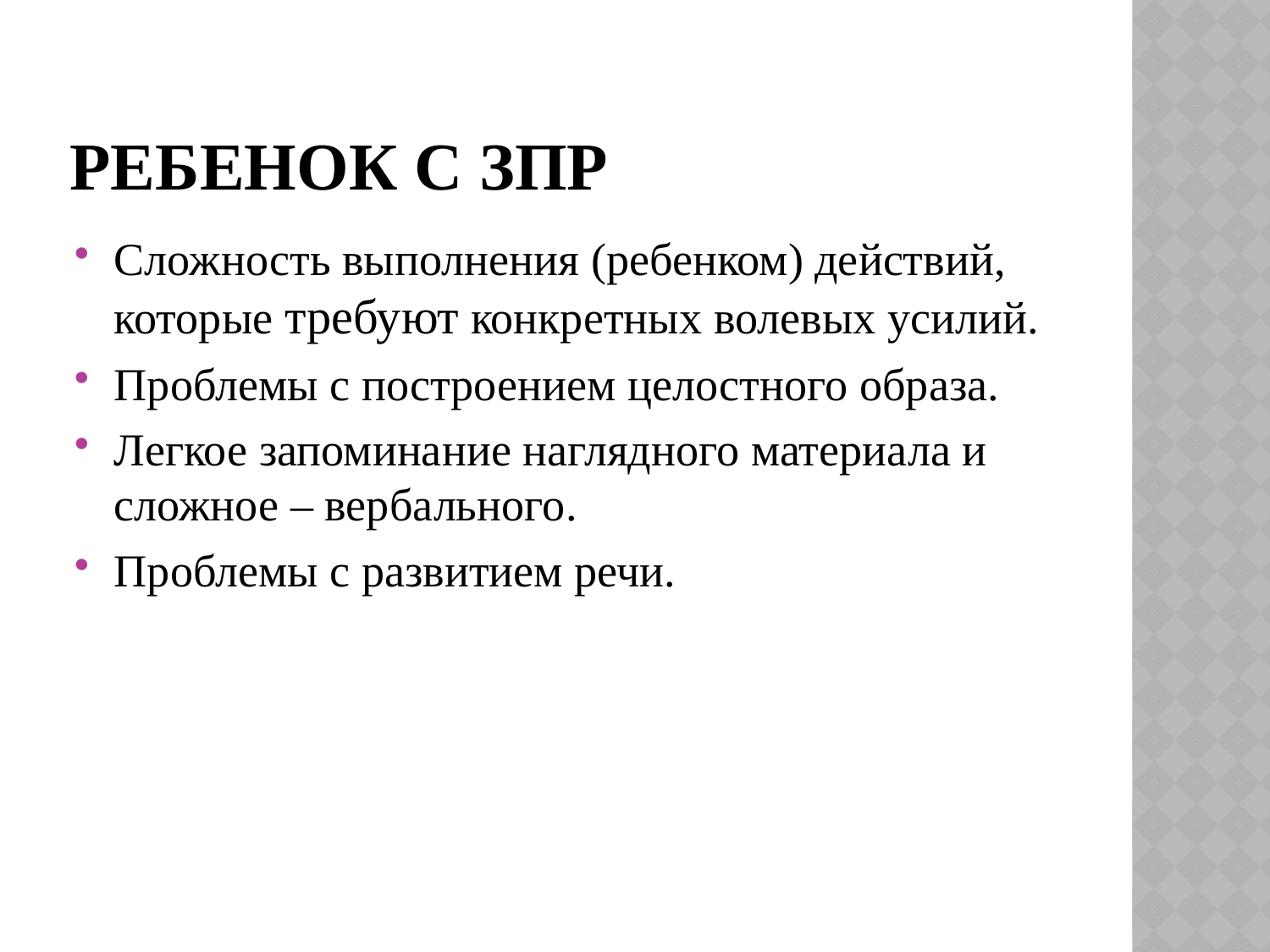

# Ребенок с ЗПР
Сложность выполнения (ребенком) действий, которые требуют конкретных волевых усилий.
Проблемы с построением целостного образа.
Легкое запоминание наглядного материала и сложное – вербального.
Проблемы с развитием речи.